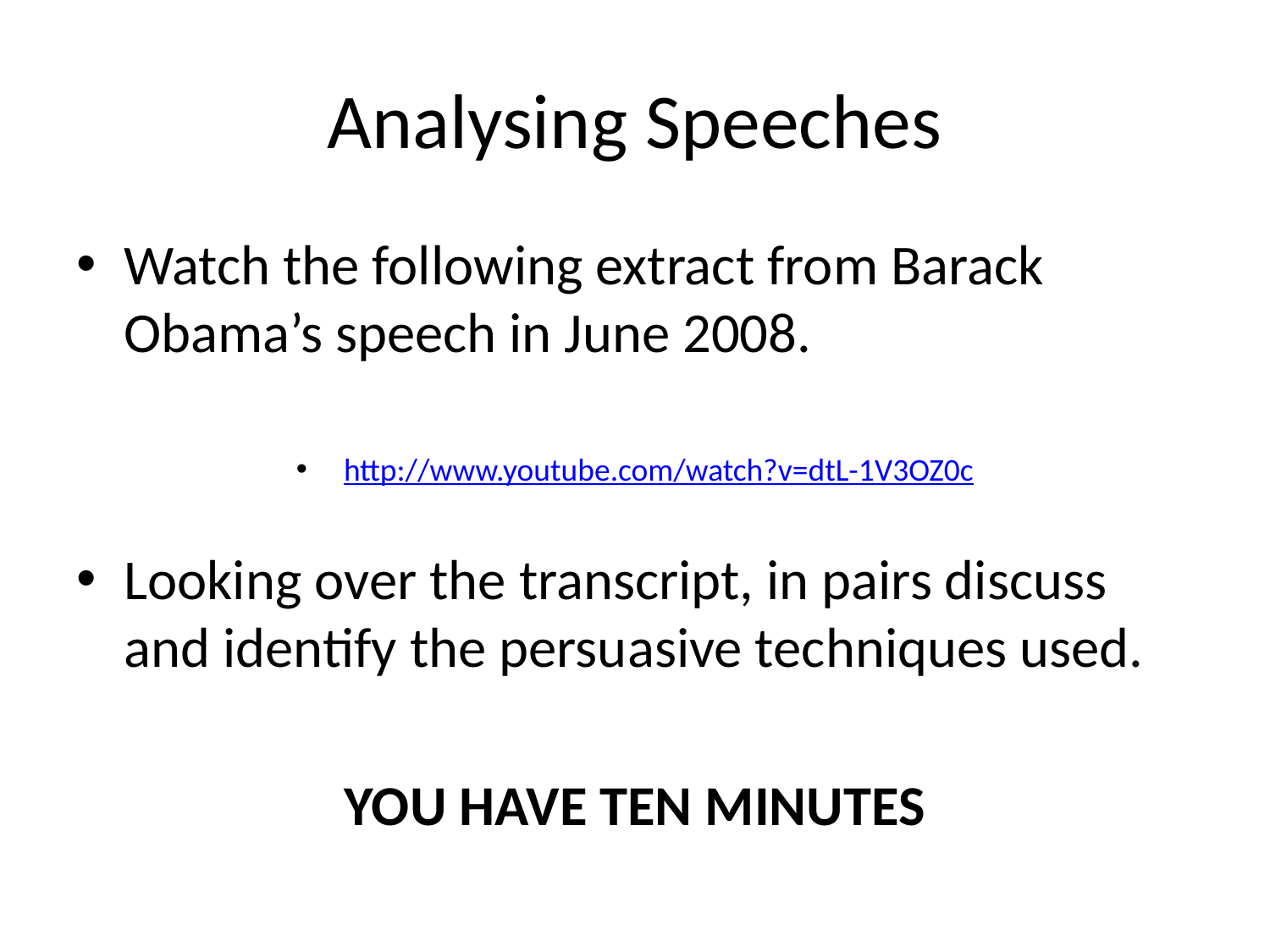

# Analysing Speeches
Watch the following extract from Barack Obama’s speech in June 2008.

http://www.youtube.com/watch?v=dtL-1V3OZ0c

Looking over the transcript, in pairs discuss and identify the persuasive techniques used.

YOU HAVE TEN MINUTES